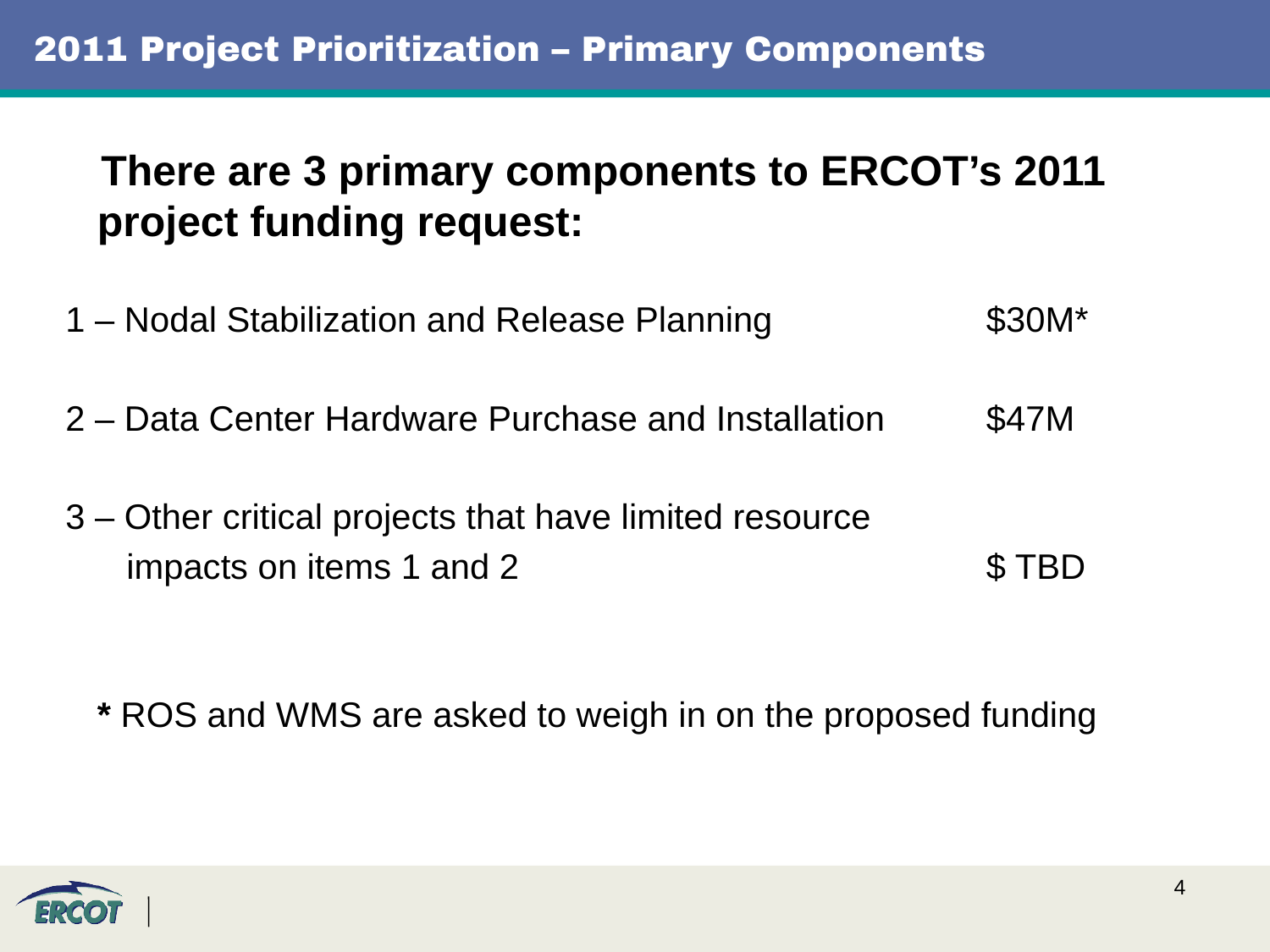

# 2011 Project Prioritization – Primary Components
   There are 3 primary components to ERCOT’s 2011 project funding request:

1 – Nodal Stabilization and Release Planning		$30M*

2 – Data Center Hardware Purchase and Installation	$47M

3 – Other critical projects that have limited resource
	   impacts on items 1 and 2				$ TBD

	* ROS and WMS are asked to weigh in on the proposed funding